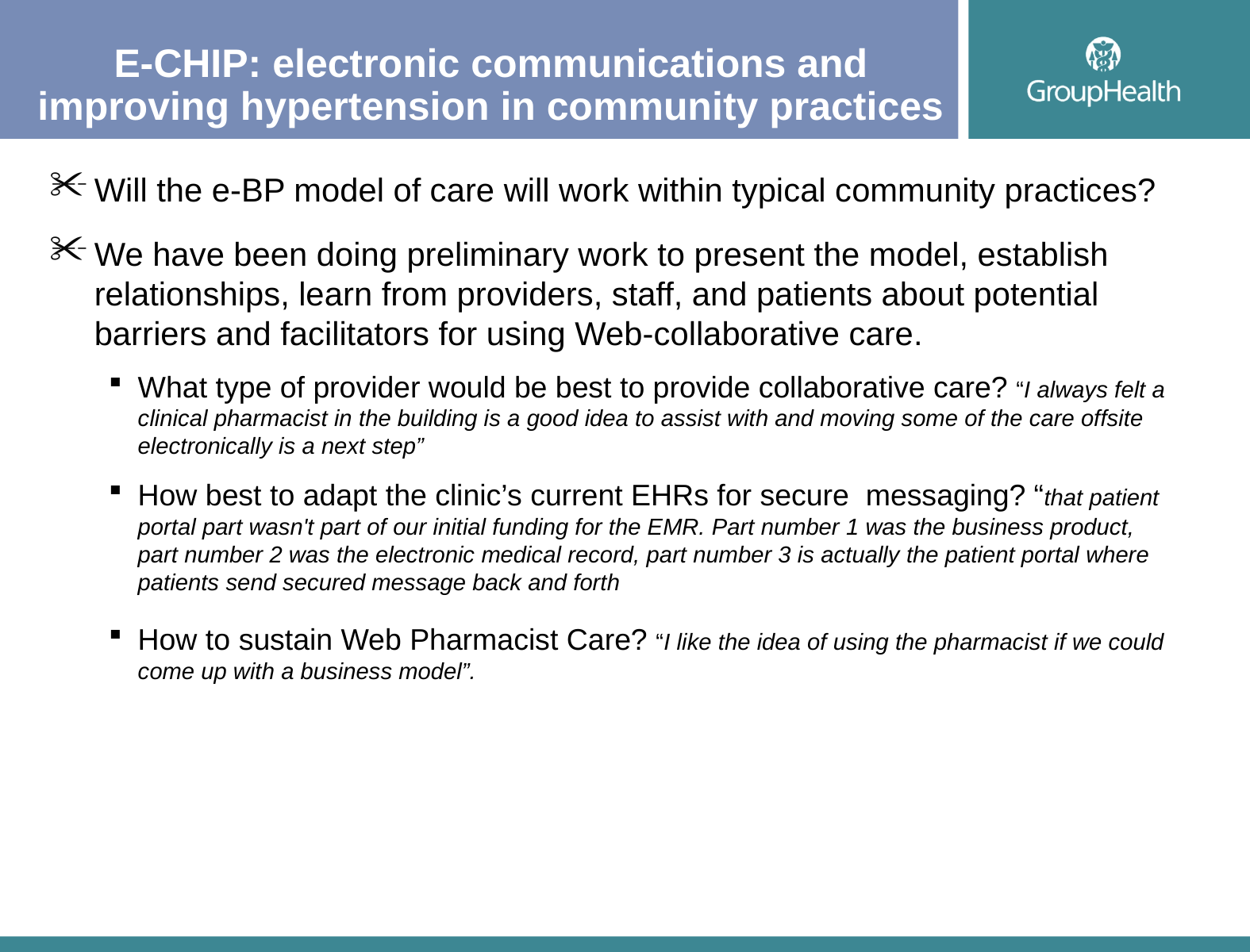

# E-CHIP: electronic communications and improving hypertension in community practices
Will the e-BP model of care will work within typical community practices?
We have been doing preliminary work to present the model, establish relationships, learn from providers, staff, and patients about potential barriers and facilitators for using Web-collaborative care.
What type of provider would be best to provide collaborative care? “I always felt a clinical pharmacist in the building is a good idea to assist with and moving some of the care offsite electronically is a next step”
How best to adapt the clinic’s current EHRs for secure  messaging? “that patient portal part wasn't part of our initial funding for the EMR. Part number 1 was the business product, part number 2 was the electronic medical record, part number 3 is actually the patient portal where patients send secured message back and forth
How to sustain Web Pharmacist Care? “I like the idea of using the pharmacist if we could come up with a business model”.